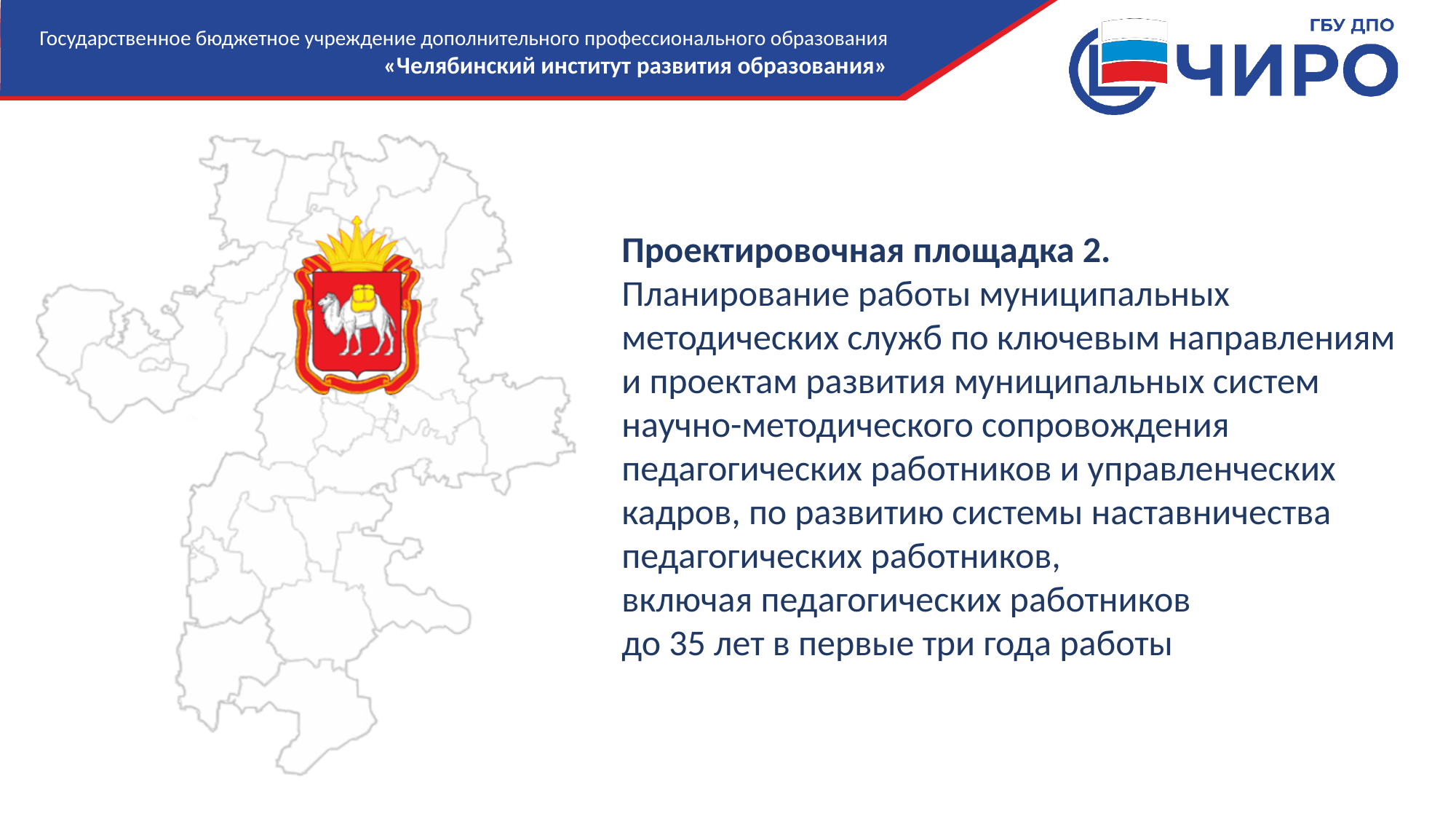

# Проектировочная площадка 2. Планирование работы муниципальных методических служб по ключевым направлениям и проектам развития муниципальных систем научно-методического сопровождения педагогических работников и управленческих кадров, по развитию системы наставничества педагогических работников, включая педагогических работников до 35 лет в первые три года работы